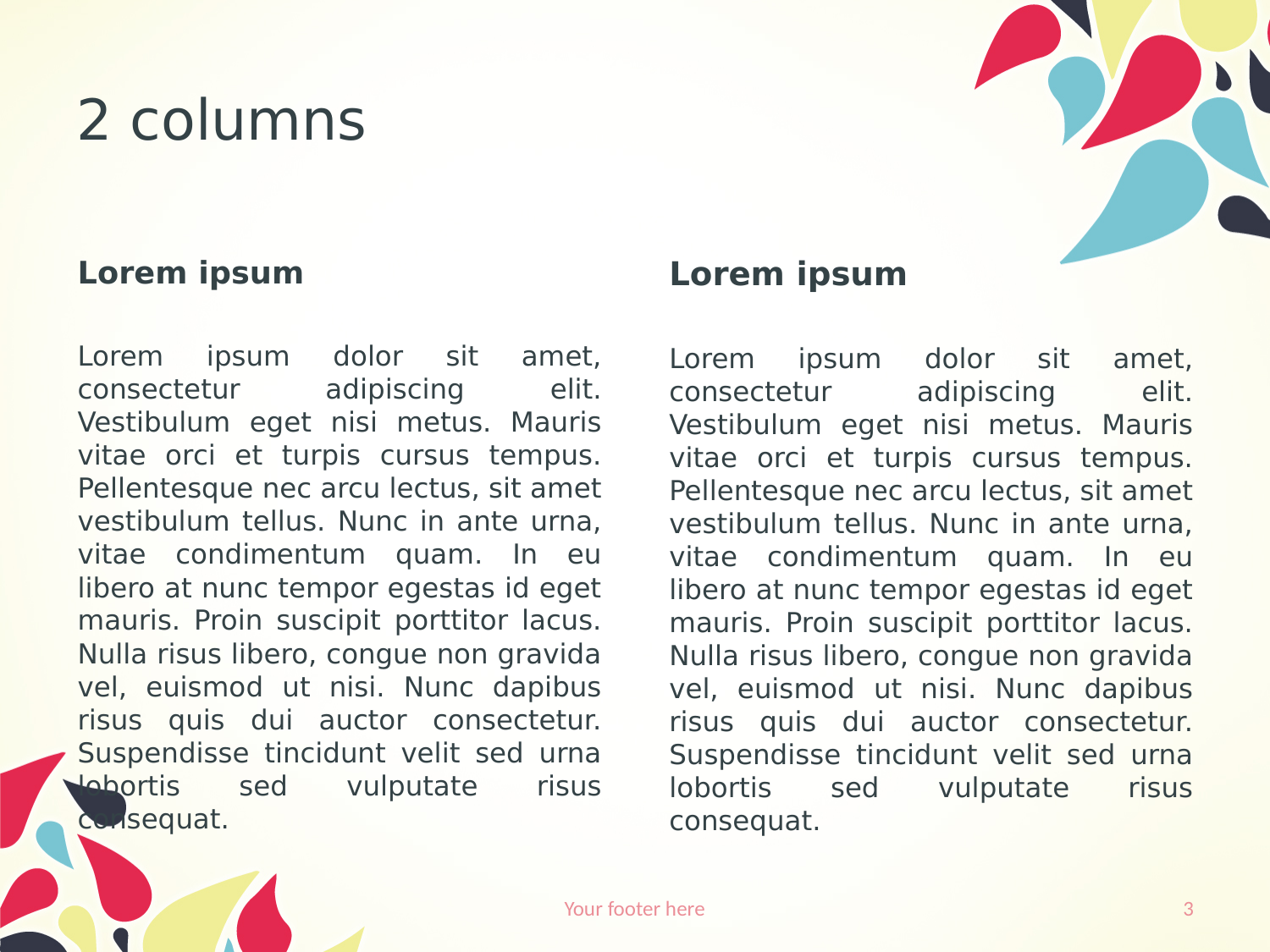

# 2 columns
Lorem ipsum

Lorem ipsum dolor sit amet, consectetur adipiscing elit. Vestibulum eget nisi metus. Mauris vitae orci et turpis cursus tempus. Pellentesque nec arcu lectus, sit amet vestibulum tellus. Nunc in ante urna, vitae condimentum quam. In eu libero at nunc tempor egestas id eget mauris. Proin suscipit porttitor lacus. Nulla risus libero, congue non gravida vel, euismod ut nisi. Nunc dapibus risus quis dui auctor consectetur. Suspendisse tincidunt velit sed urna lobortis sed vulputate risus consequat.
Lorem ipsum

Lorem ipsum dolor sit amet, consectetur adipiscing elit. Vestibulum eget nisi metus. Mauris vitae orci et turpis cursus tempus. Pellentesque nec arcu lectus, sit amet vestibulum tellus. Nunc in ante urna, vitae condimentum quam. In eu libero at nunc tempor egestas id eget mauris. Proin suscipit porttitor lacus. Nulla risus libero, congue non gravida vel, euismod ut nisi. Nunc dapibus risus quis dui auctor consectetur. Suspendisse tincidunt velit sed urna lobortis sed vulputate risus consequat.
Your footer here
3